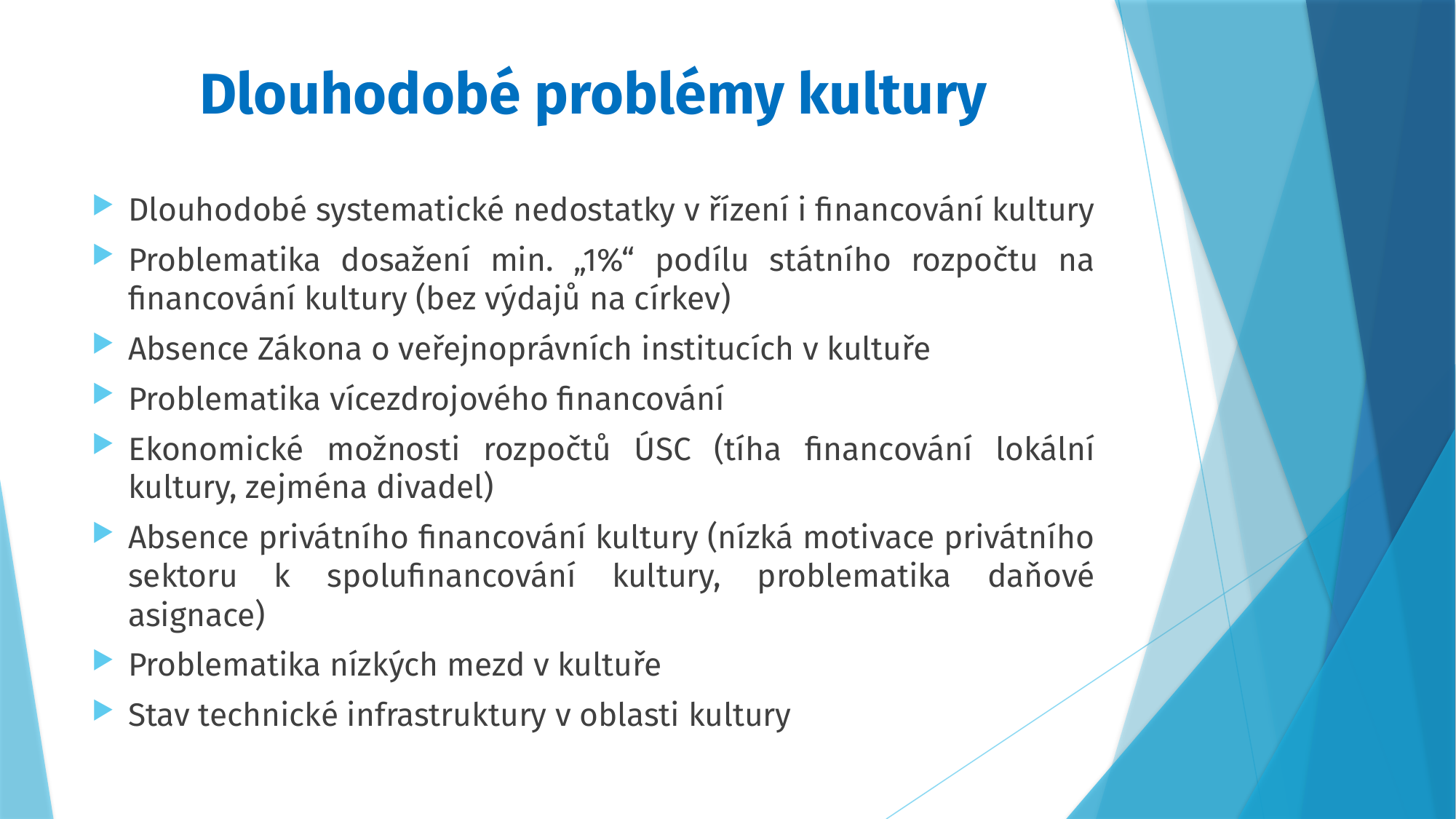

# Dlouhodobé problémy kultury
Dlouhodobé systematické nedostatky v řízení i financování kultury
Problematika dosažení min. „1%“ podílu státního rozpočtu na financování kultury (bez výdajů na církev)
Absence Zákona o veřejnoprávních institucích v kultuře
Problematika vícezdrojového financování
Ekonomické možnosti rozpočtů ÚSC (tíha financování lokální kultury, zejména divadel)
Absence privátního financování kultury (nízká motivace privátního sektoru k spolufinancování kultury, problematika daňové asignace)
Problematika nízkých mezd v kultuře
Stav technické infrastruktury v oblasti kultury